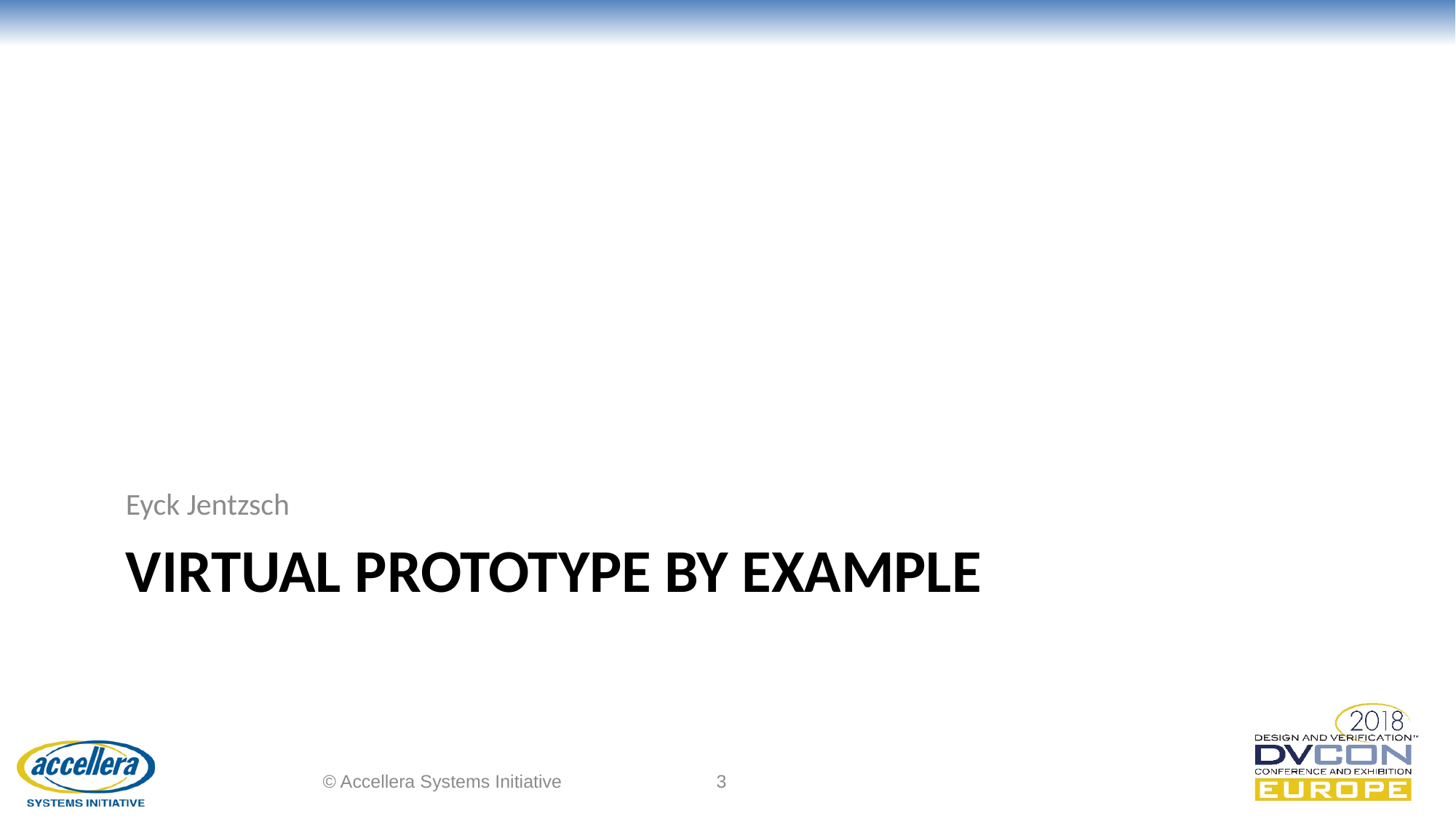

Eyck Jentzsch
# Virtual prototype by example
© Accellera Systems Initiative
3